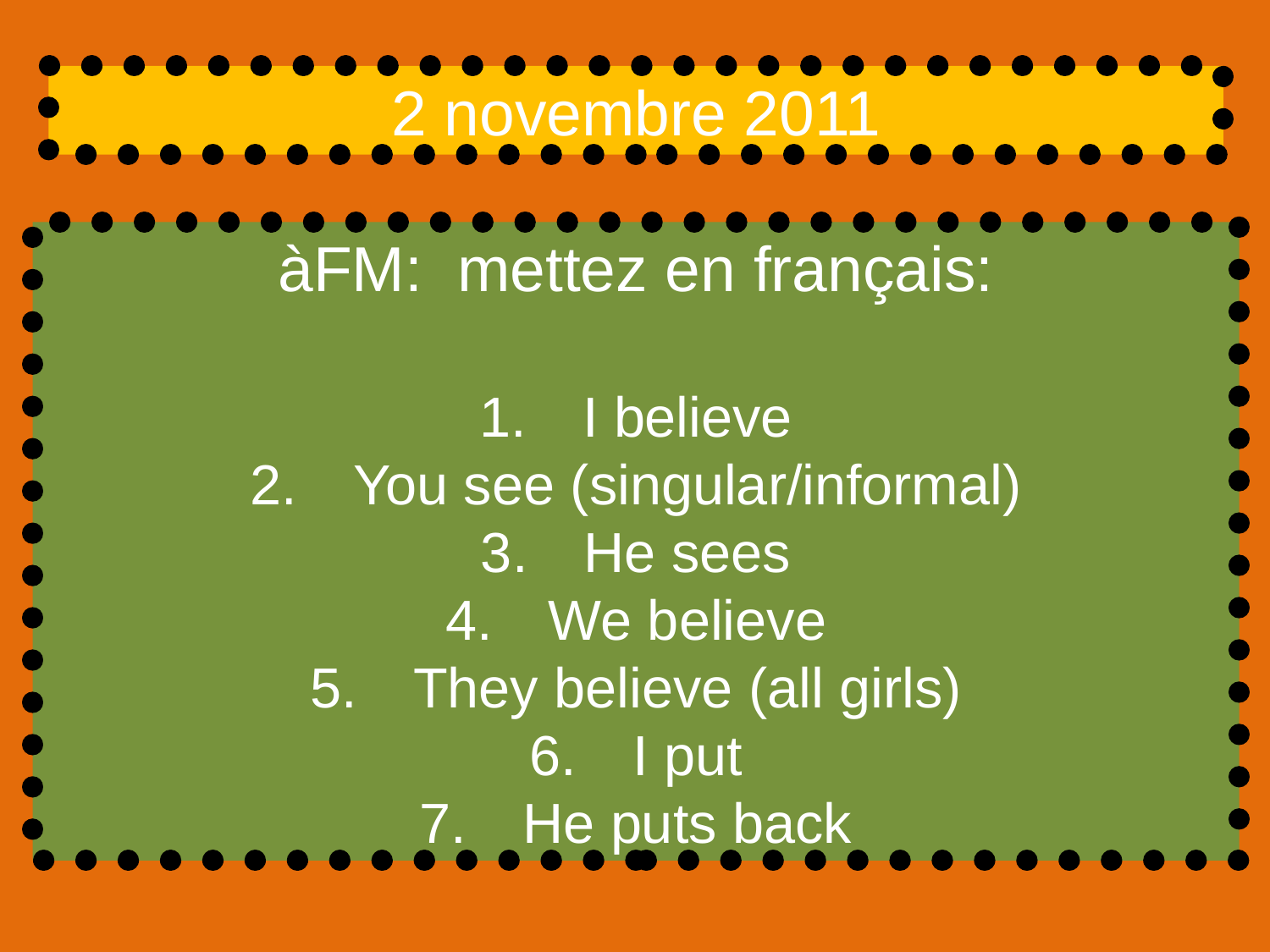

2 novembre 2011
àFM:  mettez en français:

I believe
You see (singular/informal)
He sees
We believe
They believe (all girls)
I put
He puts back